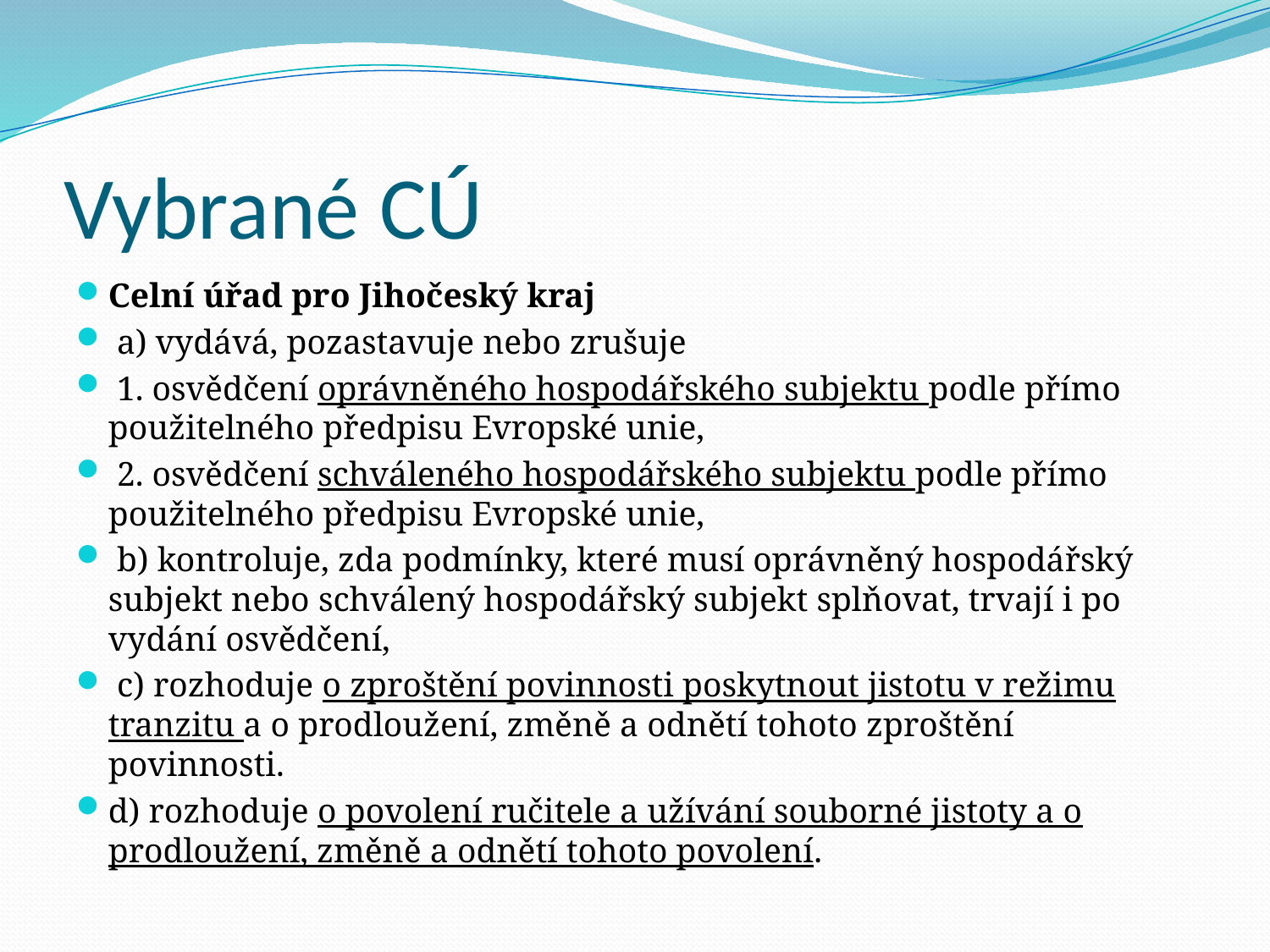

# Vybrané CÚ
Celní úřad pro Jihočeský kraj
 a) vydává, pozastavuje nebo zrušuje
 1. osvědčení oprávněného hospodářského subjektu podle přímo použitelného předpisu Evropské unie,
 2. osvědčení schváleného hospodářského subjektu podle přímo použitelného předpisu Evropské unie,
 b) kontroluje, zda podmínky, které musí oprávněný hospodářský subjekt nebo schválený hospodářský subjekt splňovat, trvají i po vydání osvědčení,
 c) rozhoduje o zproštění povinnosti poskytnout jistotu v režimu tranzitu a o prodloužení, změně a odnětí tohoto zproštění povinnosti.
d) rozhoduje o povolení ručitele a užívání souborné jistoty a o prodloužení, změně a odnětí tohoto povolení.